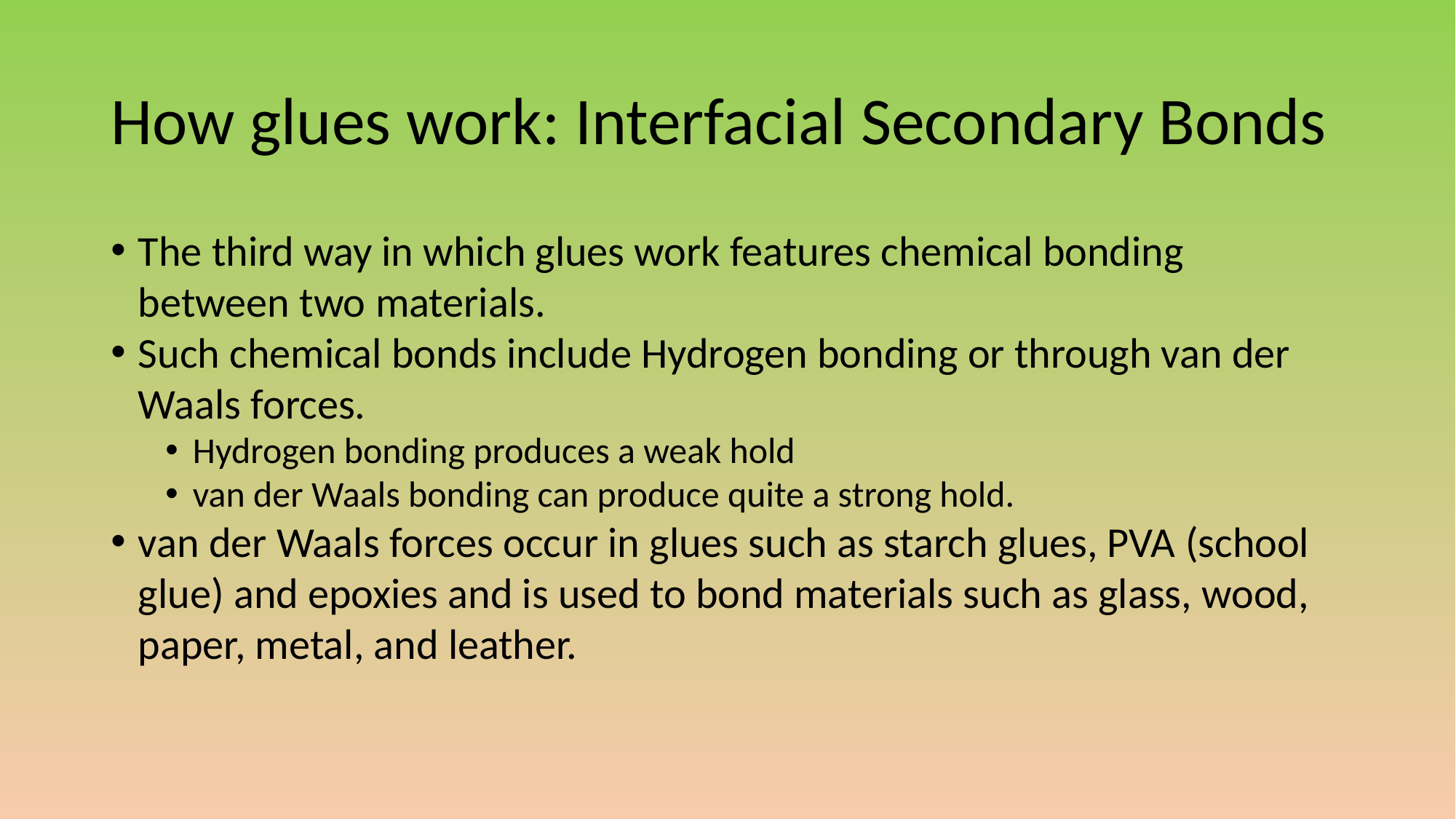

# How glues work: Interfacial Secondary Bonds
The third way in which glues work features chemical bonding between two materials.
Such chemical bonds include Hydrogen bonding or through van der Waals forces.
Hydrogen bonding produces a weak hold
van der Waals bonding can produce quite a strong hold.
van der Waals forces occur in glues such as starch glues, PVA (school glue) and epoxies and is used to bond materials such as glass, wood, paper, metal, and leather.